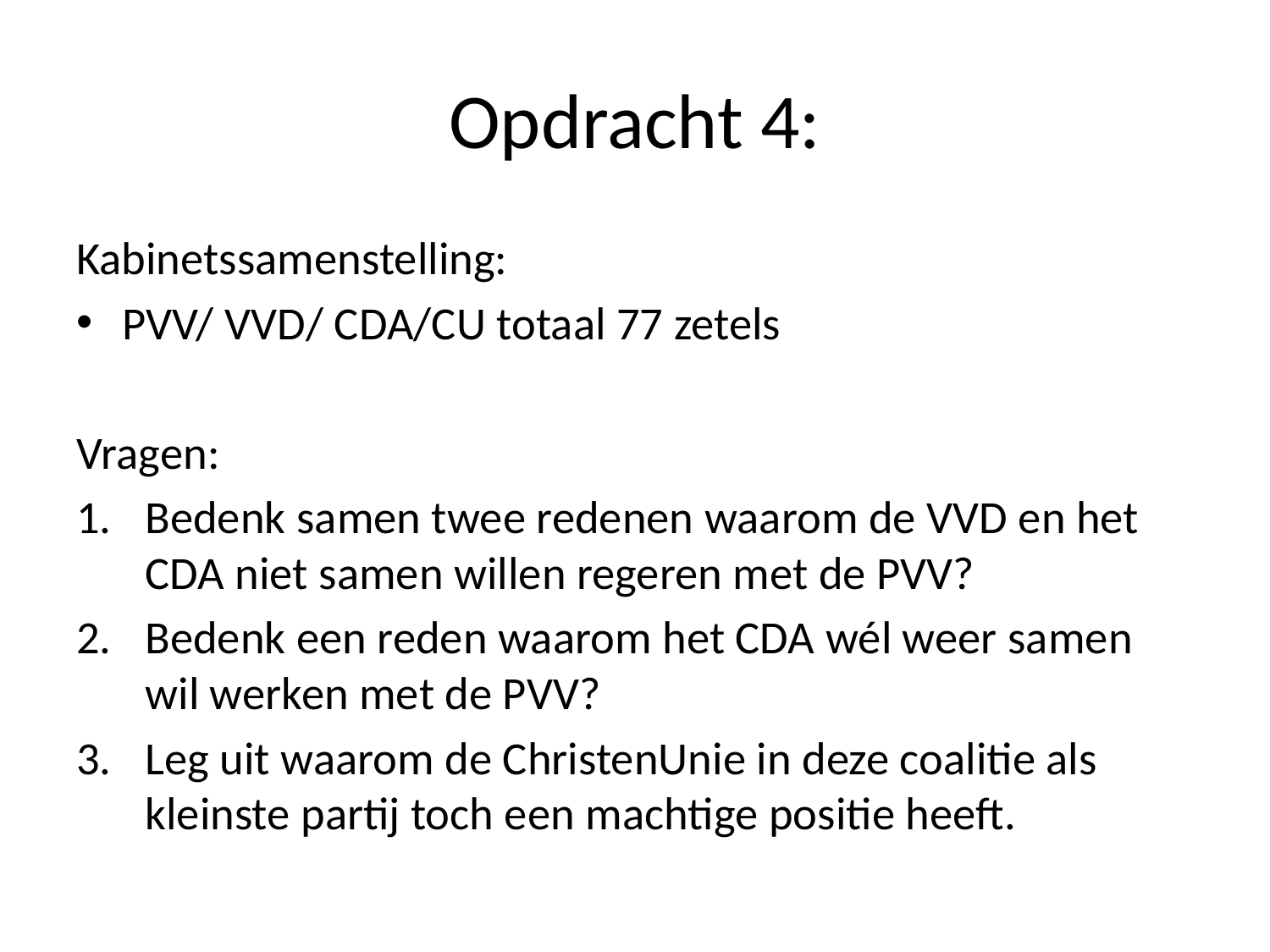

# Opdracht 4:
Kabinetssamenstelling:
PVV/ VVD/ CDA/CU totaal 77 zetels

Vragen:
Bedenk samen twee redenen waarom de VVD en het CDA niet samen willen regeren met de PVV?
Bedenk een reden waarom het CDA wél weer samen wil werken met de PVV?
Leg uit waarom de ChristenUnie in deze coalitie als kleinste partij toch een machtige positie heeft.